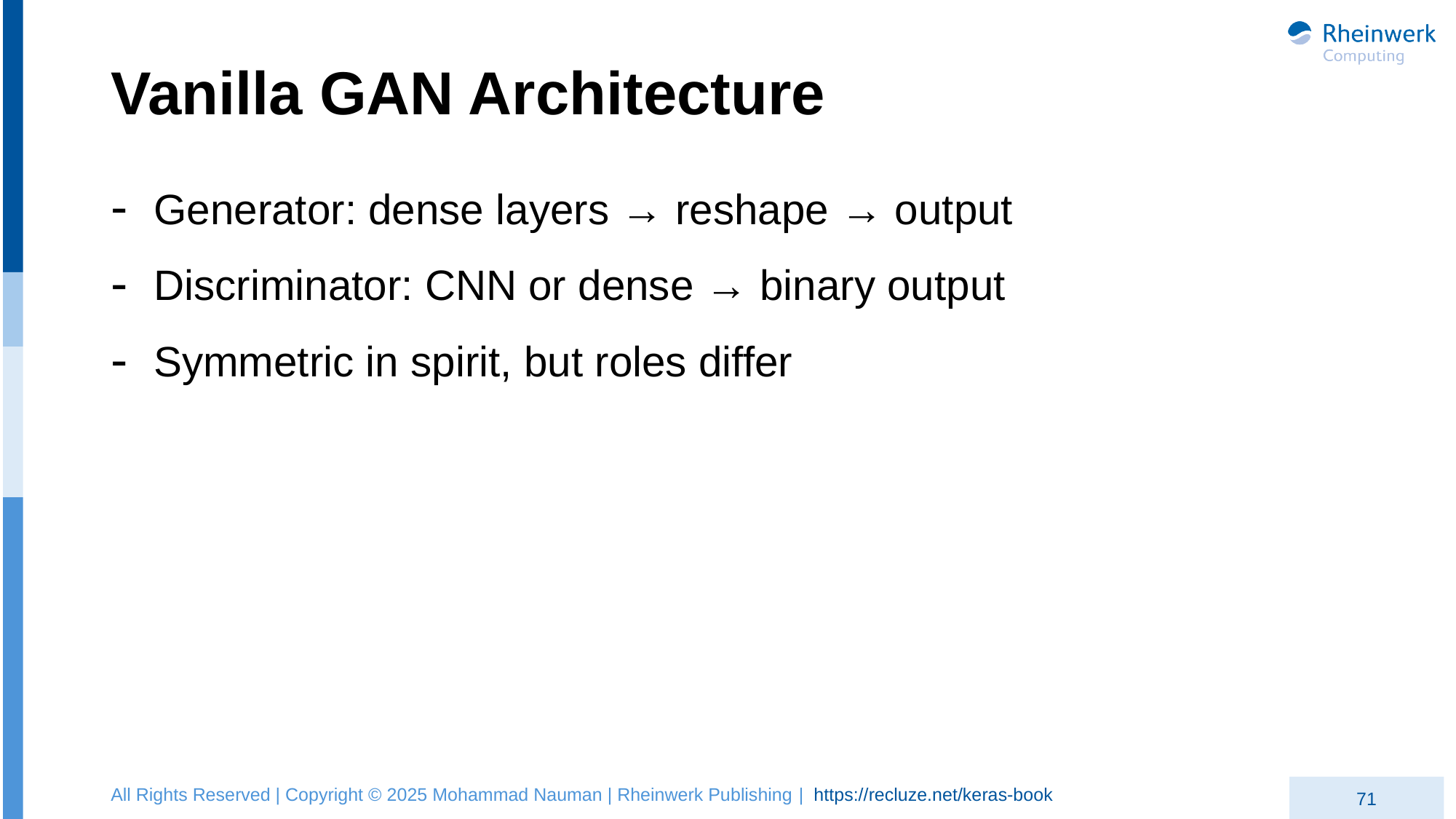

# Vanilla GAN Architecture
Generator: dense layers → reshape → output
Discriminator: CNN or dense → binary output
Symmetric in spirit, but roles differ